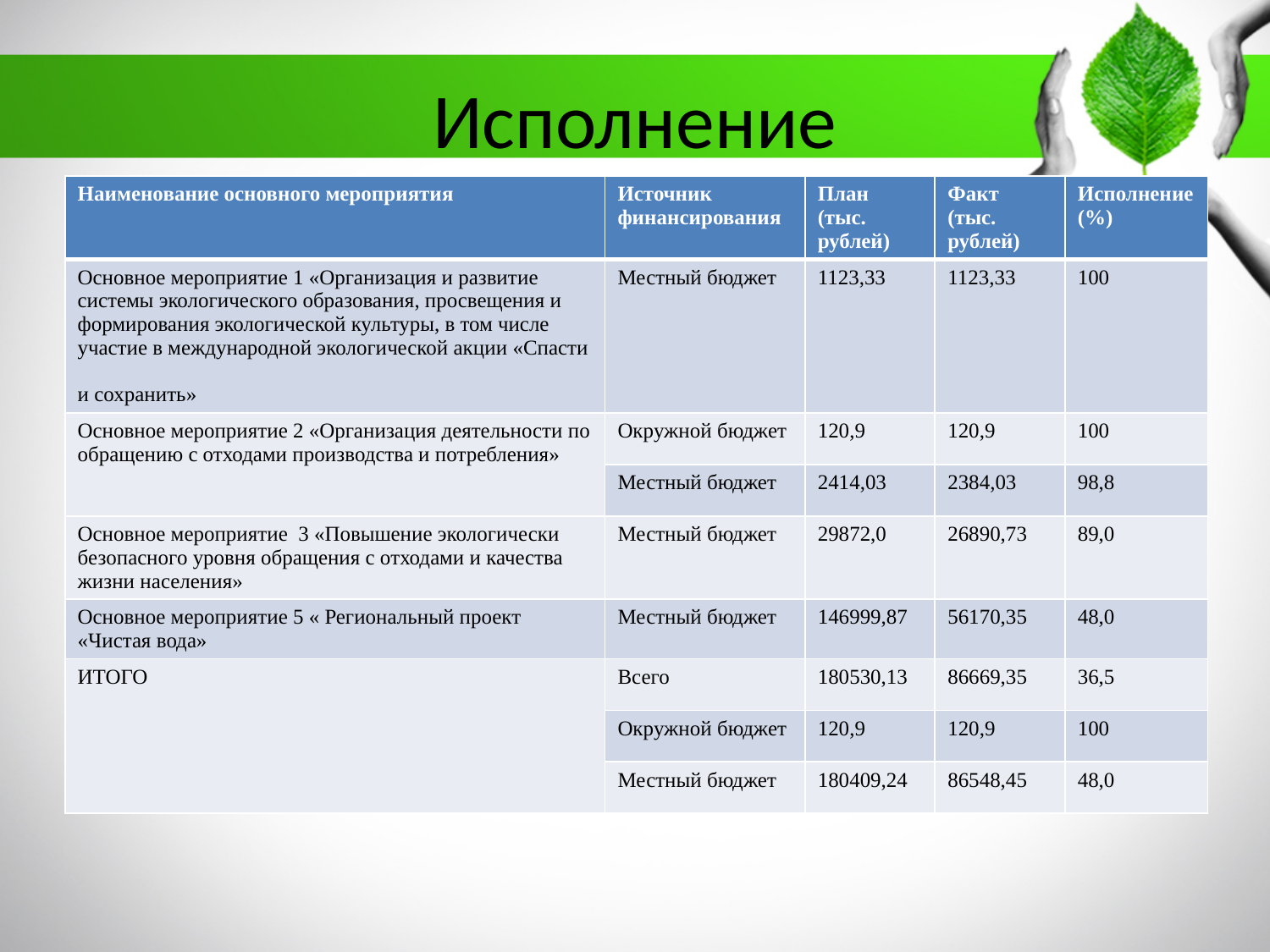

# Исполнение
| Наименование основного мероприятия | Источник финансирования | План (тыс. рублей) | Факт (тыс. рублей) | Исполнение (%) |
| --- | --- | --- | --- | --- |
| Основное мероприятие 1 «Организация и развитие системы экологического образования, просвещения и формирования экологической культуры, в том числе участие в международной экологической акции «Спасти и сохранить» | Местный бюджет | 1123,33 | 1123,33 | 100 |
| Основное мероприятие 2 «Организация деятельности по обращению с отходами производства и потребления» | Окружной бюджет | 120,9 | 120,9 | 100 |
|  | Местный бюджет | 2414,03 | 2384,03 | 98,8 |
| Основное мероприятие 3 «Повышение экологически безопасного уровня обращения с отходами и качества жизни населения» | Местный бюджет | 29872,0 | 26890,73 | 89,0 |
| Основное мероприятие 5 « Региональный проект «Чистая вода» | Местный бюджет | 146999,87 | 56170,35 | 48,0 |
| ИТОГО | Всего | 180530,13 | 86669,35 | 36,5 |
|  | Окружной бюджет | 120,9 | 120,9 | 100 |
|  | Местный бюджет | 180409,24 | 86548,45 | 48,0 |